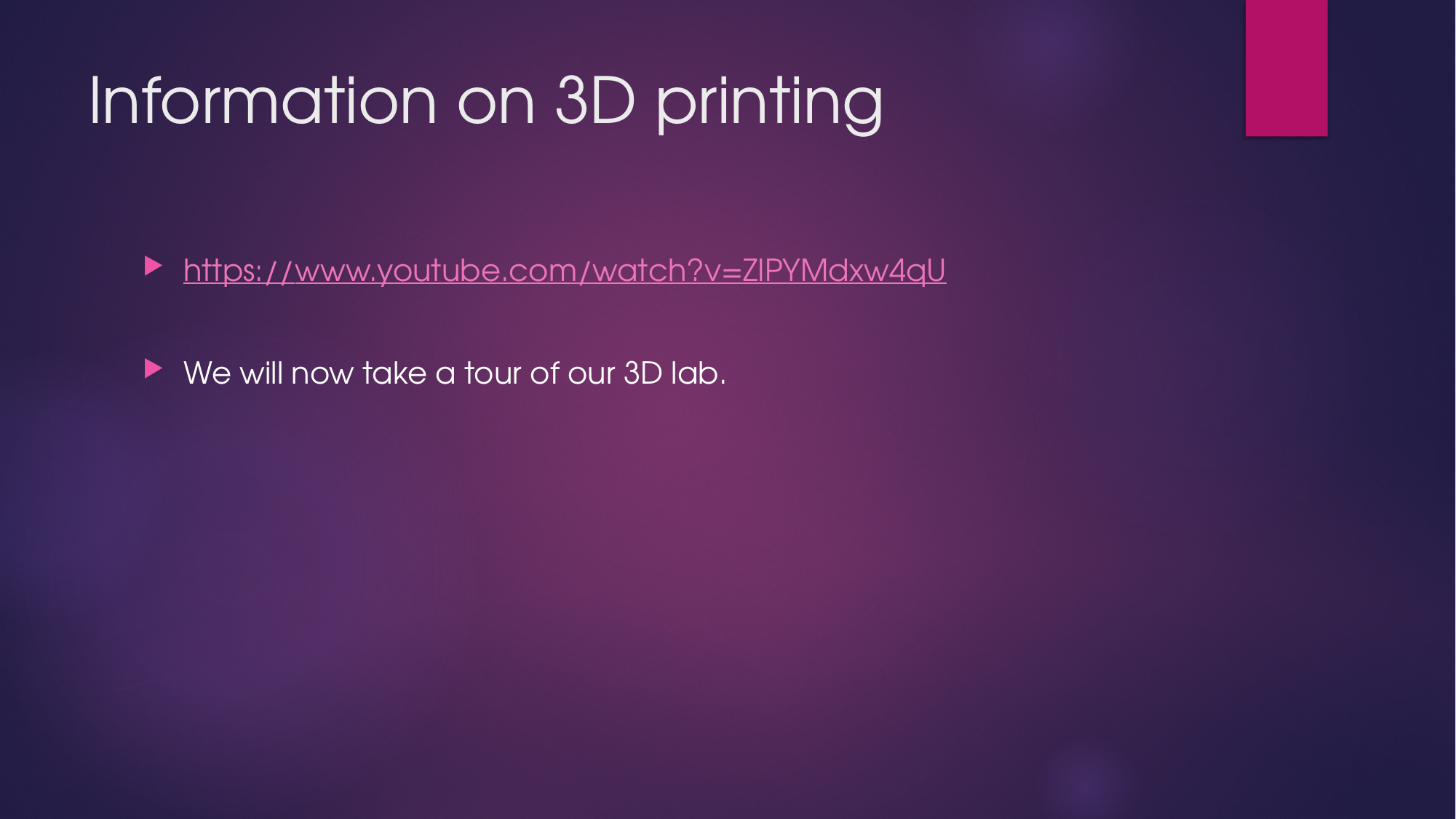

# Information on 3D printing
https://www.youtube.com/watch?v=ZIPYMdxw4qU

We will now take a tour of our 3D lab.